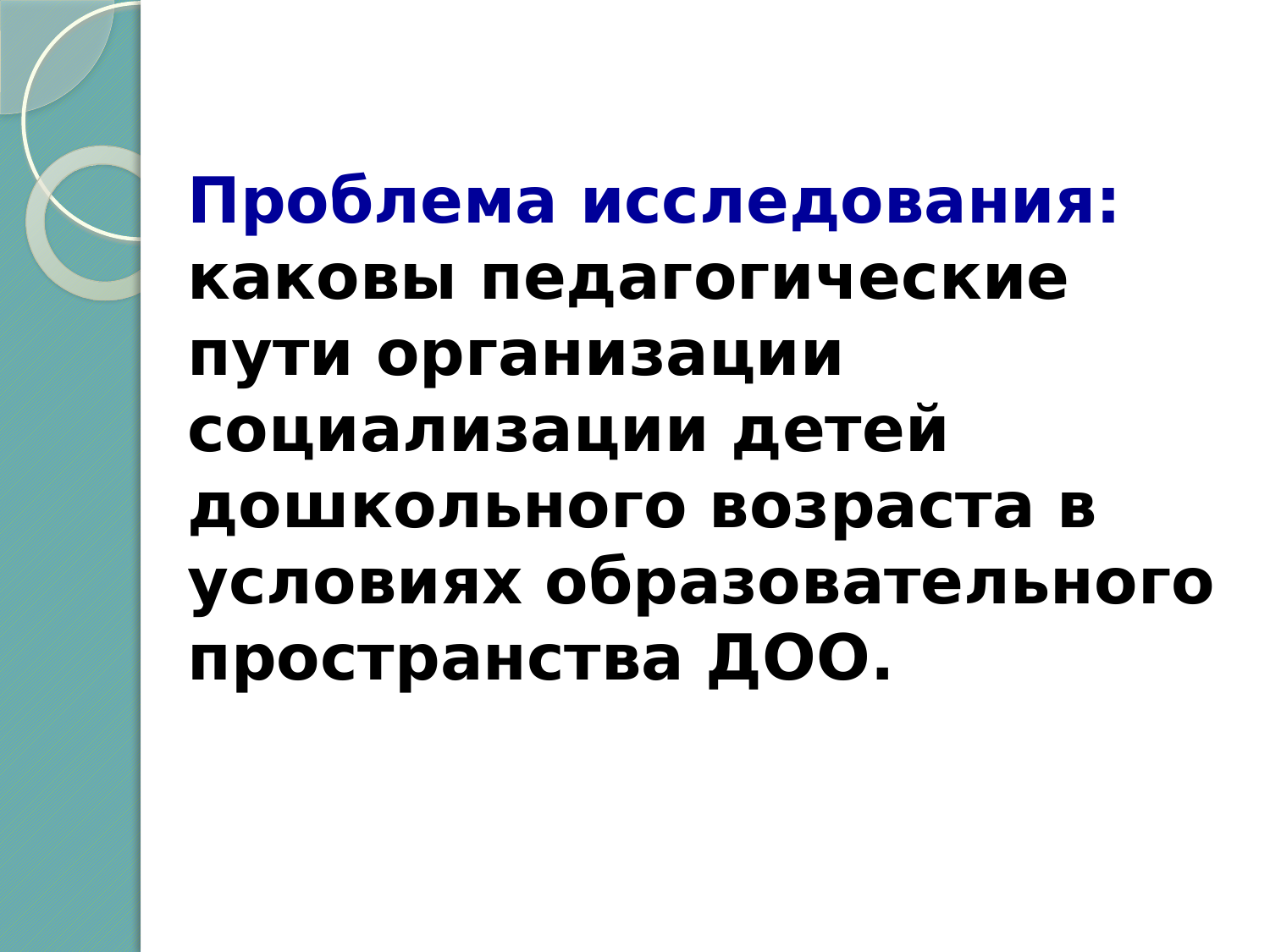

# Проблема исследования: каковы педагогические пути организации социализации детей дошкольного возраста в условиях образовательного пространства ДОО.